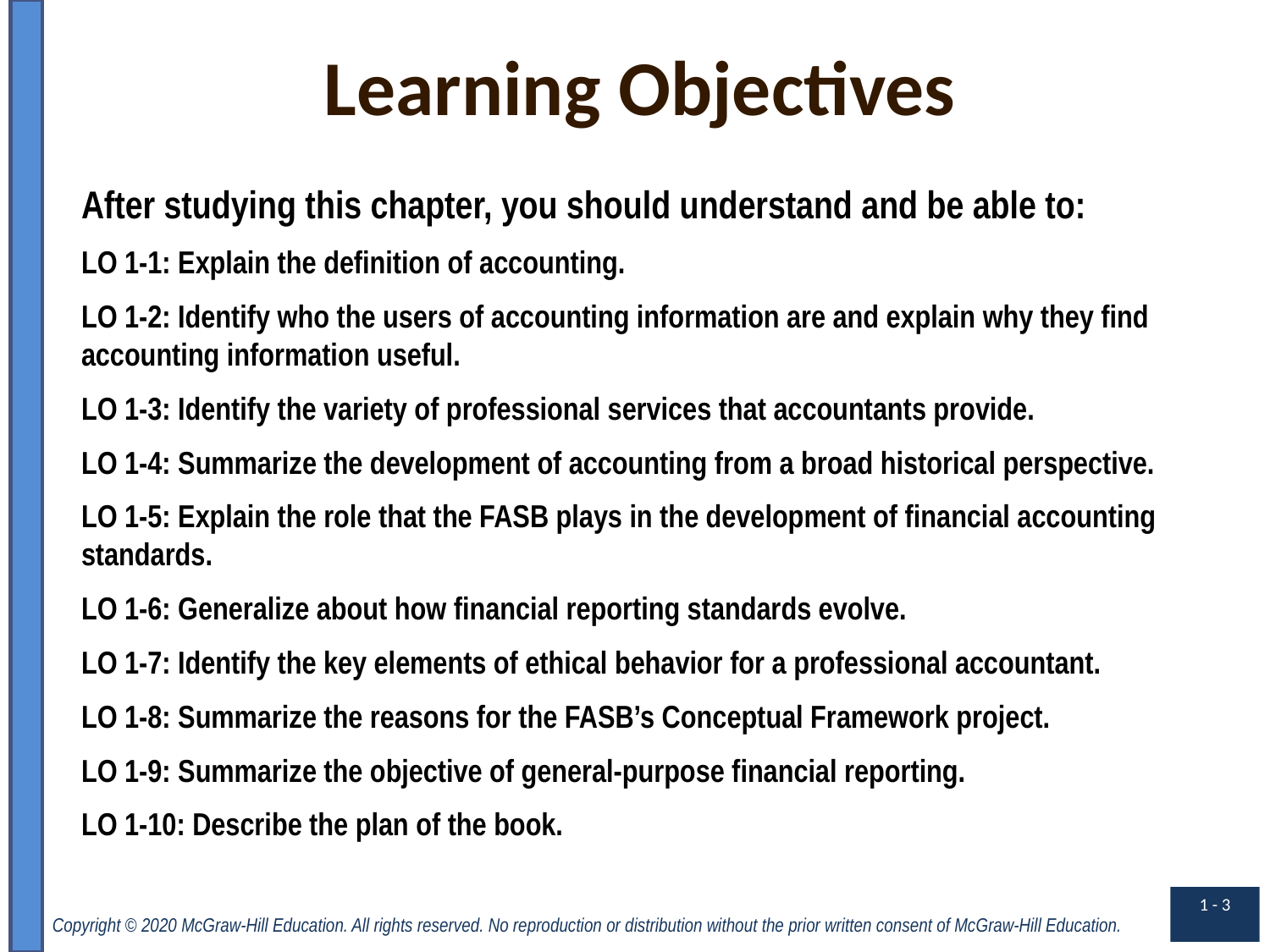

# Learning Objectives
After studying this chapter, you should understand and be able to:
LO 1-1: Explain the definition of accounting.
LO 1-2: Identify who the users of accounting information are and explain why they find 	accounting information useful.
LO 1-3: Identify the variety of professional services that accountants provide.
LO 1-4: Summarize the development of accounting from a broad historical perspective.
LO 1-5: Explain the role that the FASB plays in the development of financial accounting 	standards.
LO 1-6: Generalize about how financial reporting standards evolve.
LO 1-7: Identify the key elements of ethical behavior for a professional accountant.
LO 1-8: Summarize the reasons for the FASB’s Conceptual Framework project.
LO 1-9: Summarize the objective of general-purpose financial reporting.
LO 1-10: Describe the plan of the book.